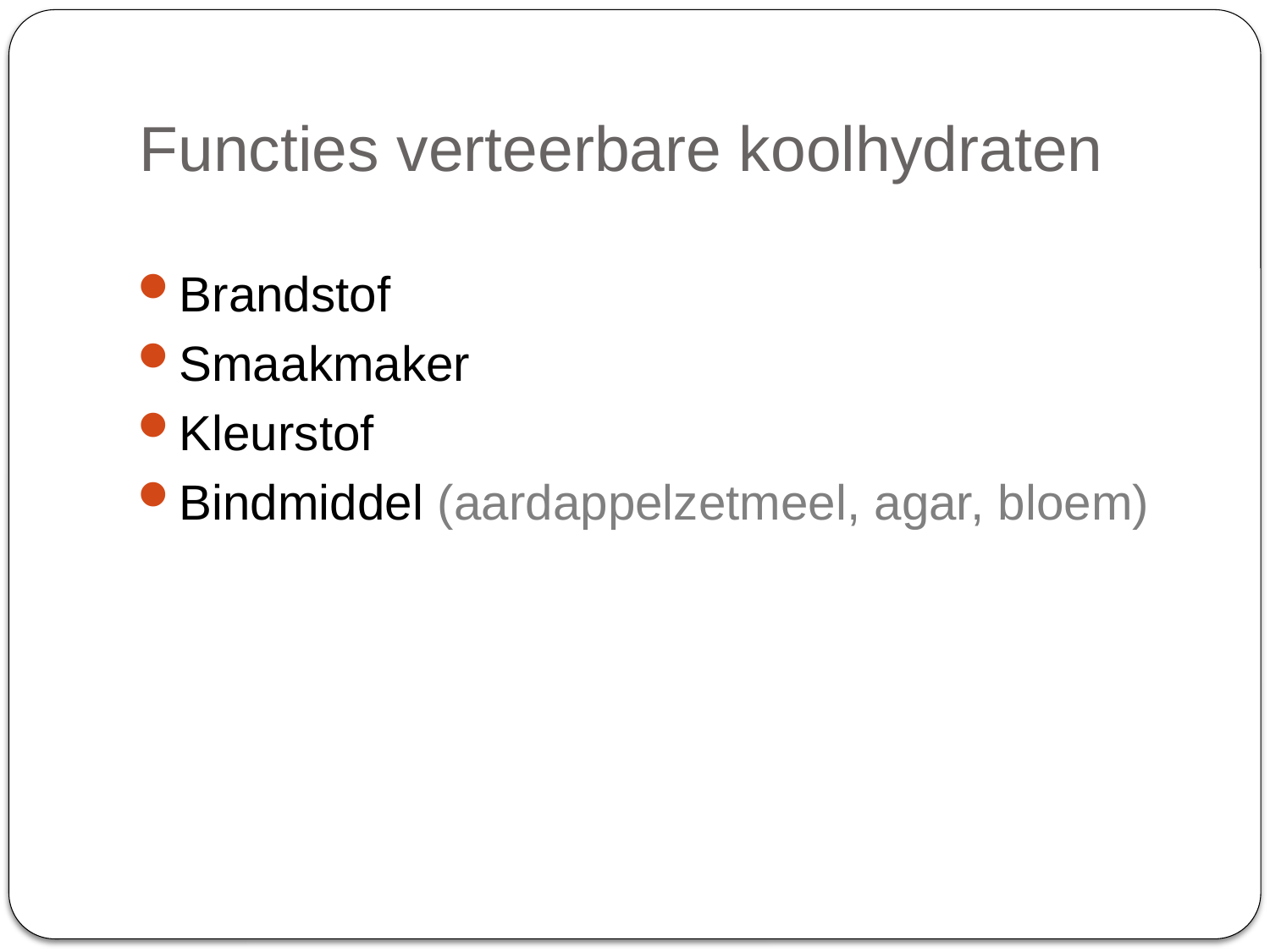

# Functies verteerbare koolhydraten
Brandstof
Smaakmaker
Kleurstof
Bindmiddel (aardappelzetmeel, agar, bloem)